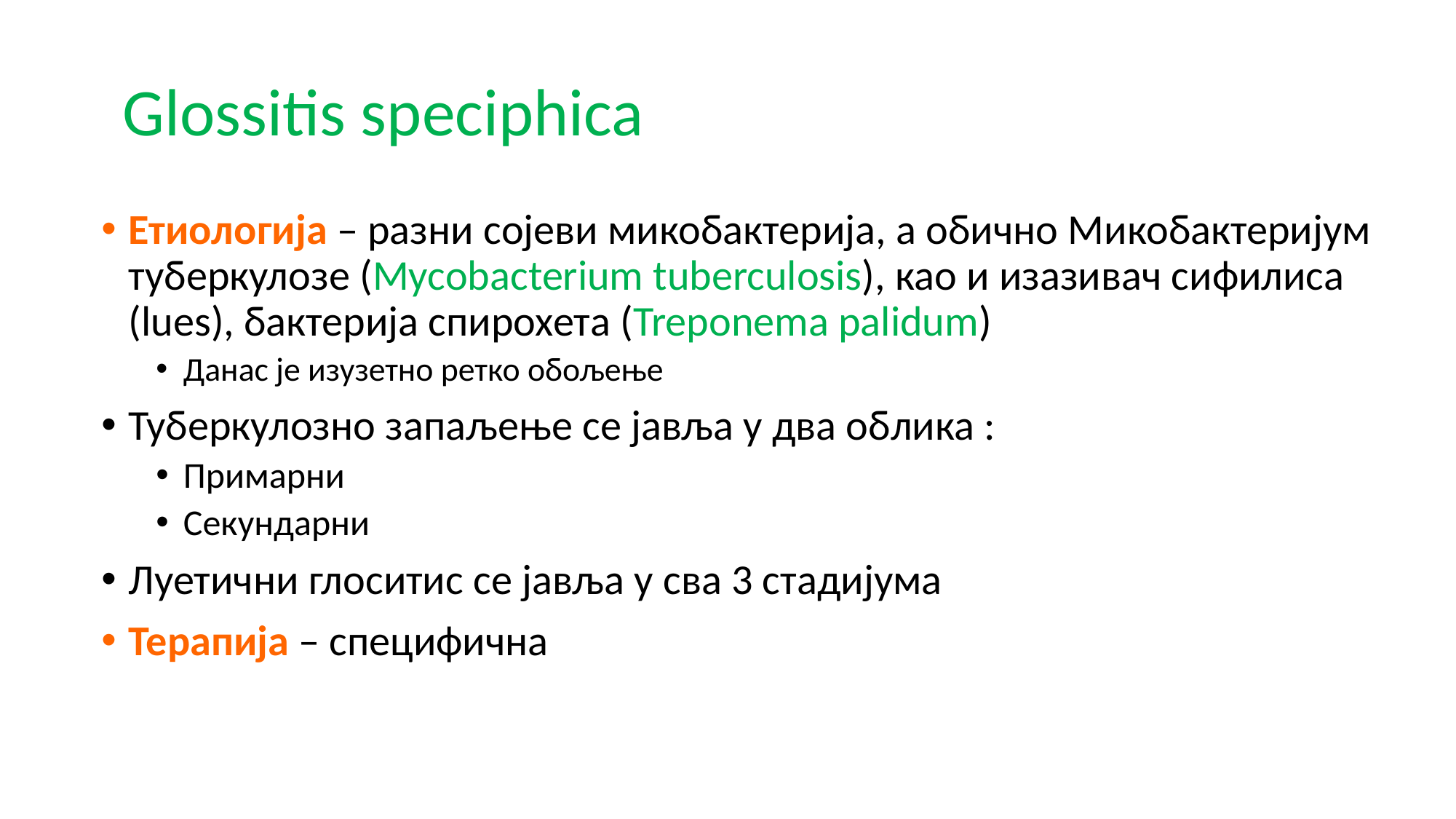

# Glossitis speciphica
Етиологија – разни сојеви микобактерија, а обично Микобактеријум туберкулозе (Mycobacterium tuberculosis), као и изазивач сифилиса (lues), бактерија спирохета (Treponema palidum)
Данас је изузетно ретко обољење
Туберкулозно запаљење се јавља у два облика :
Примарни
Секундарни
Луетични глоситис се јавља у сва 3 стадијума
Терапија – специфична